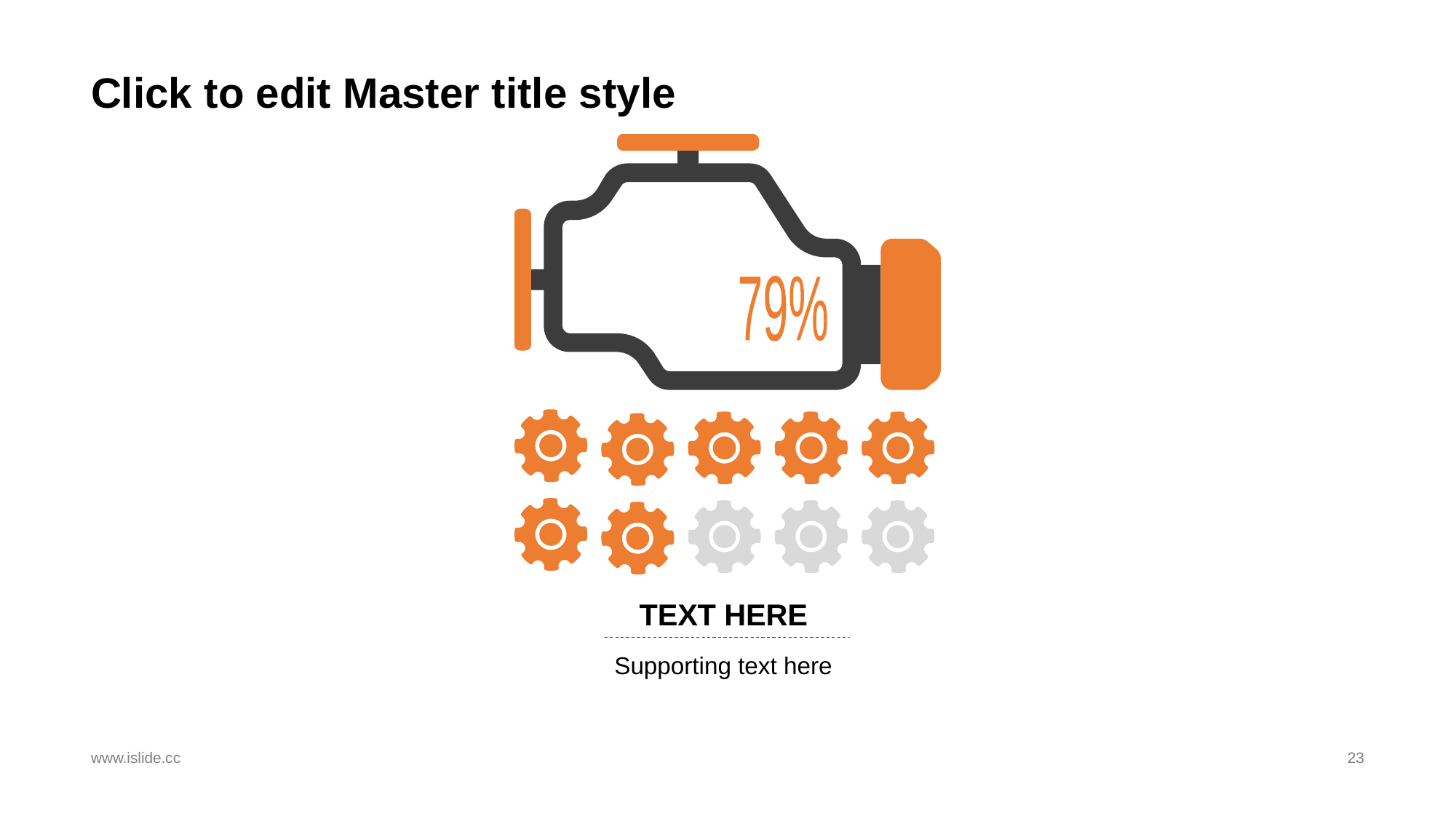

# Click to edit Master title style

79%

TEXT HERE
Supporting text here
www.islide.cc
23